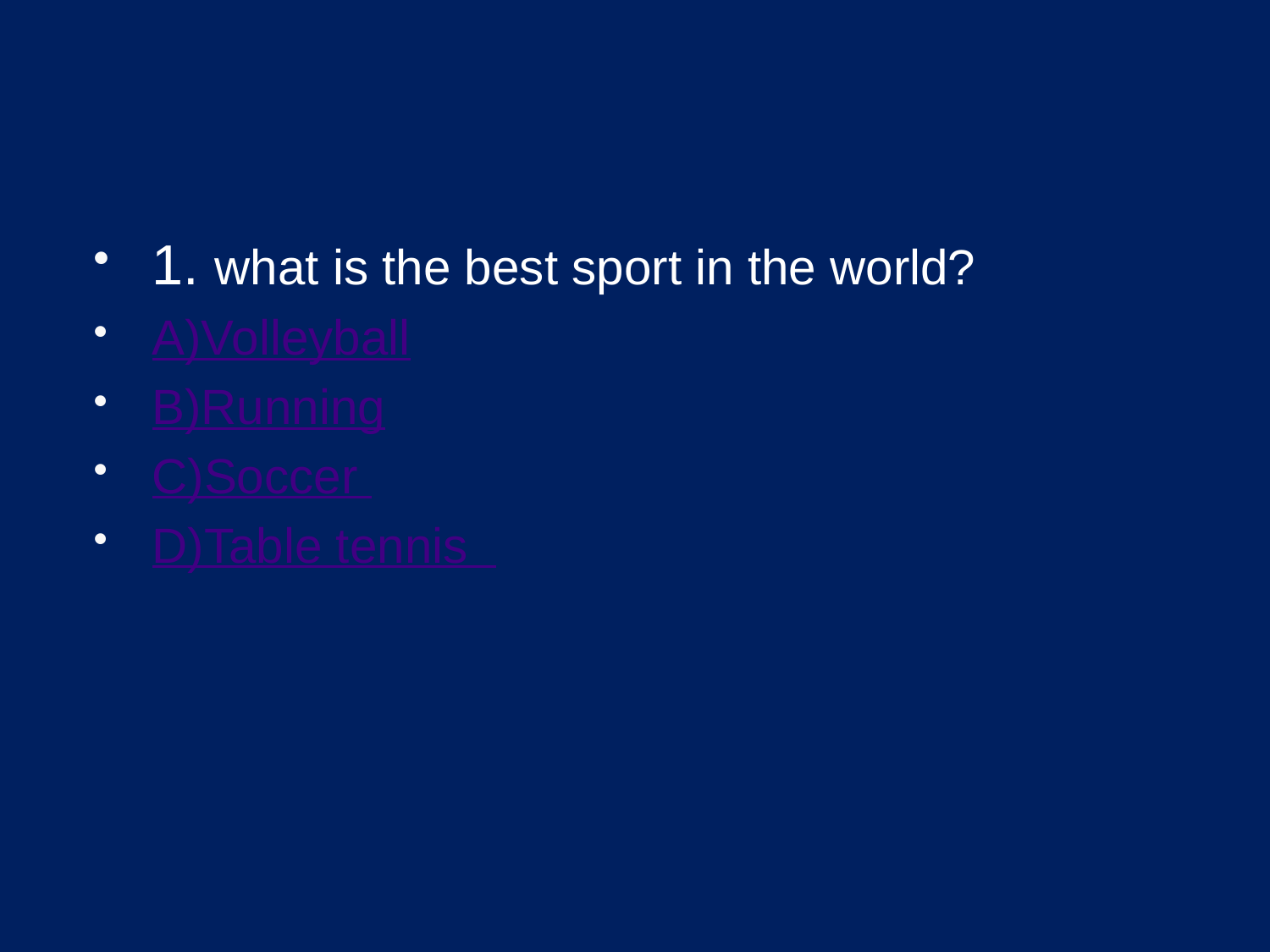

1. what is the best sport in the world?
A)Volleyball
B)Running
C)Soccer
D)Table tennis